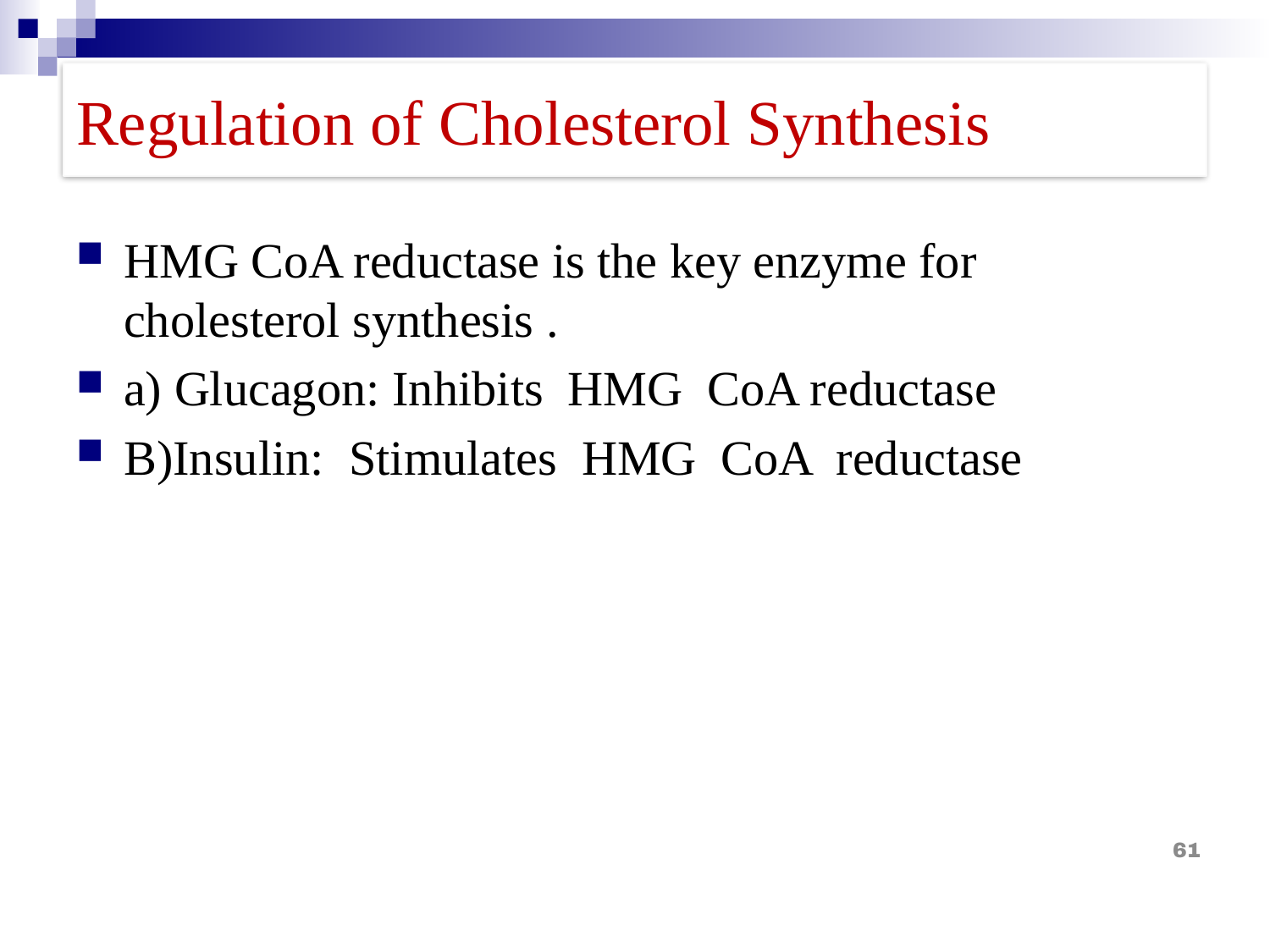

# Regulation of Cholesterol Synthesis
HMG CoA reductase is the key enzyme for  cholesterol synthesis .
a) Glucagon: Inhibits  HMG  CoA reductase
B)Insulin:  Stimulates  HMG  CoA  reductase
61